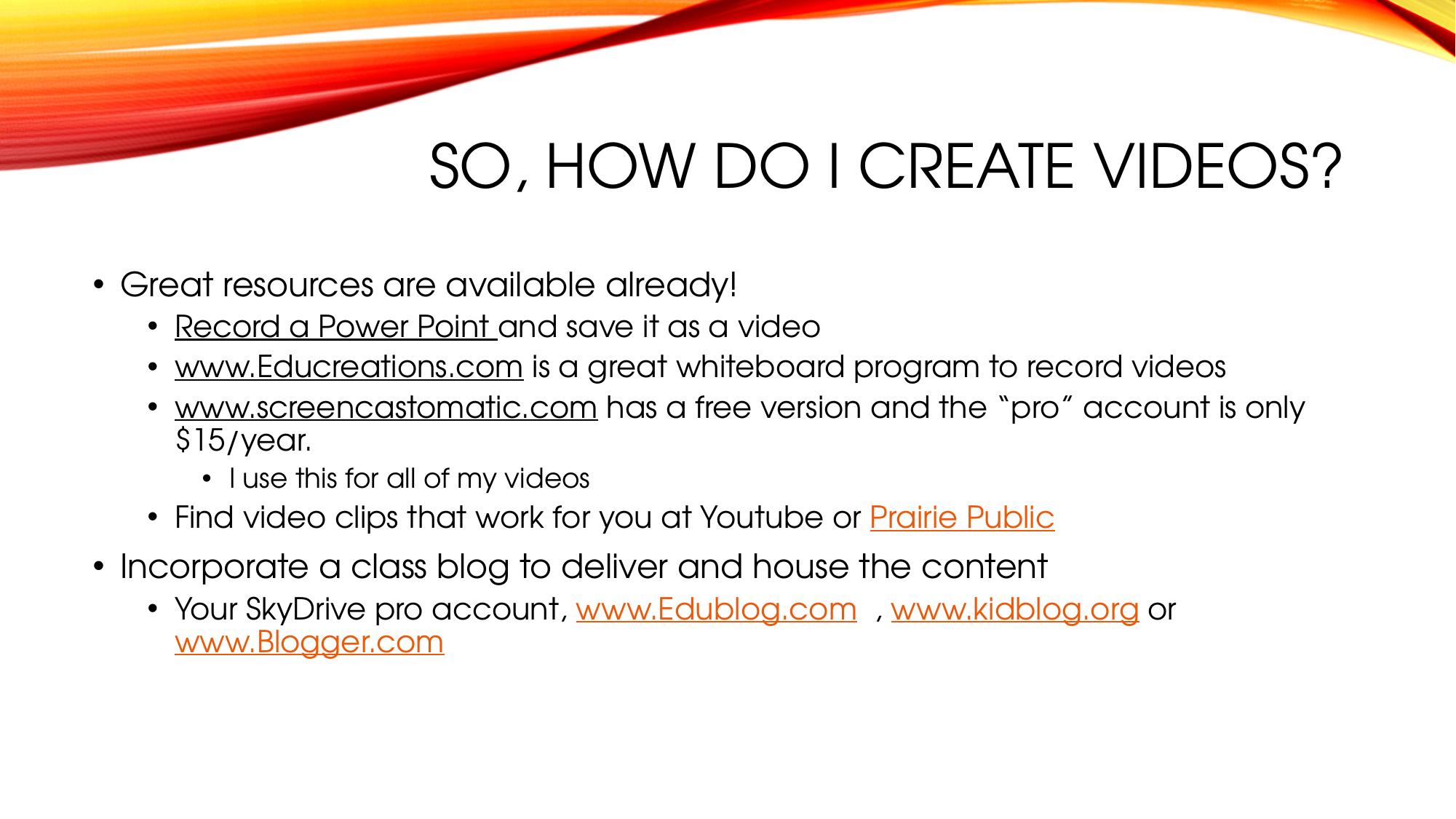

# So, how do I create videos?
Great resources are available already!
Record a Power Point and save it as a video
www.Educreations.com is a great whiteboard program to record videos
www.screencastomatic.com has a free version and the “pro” account is only $15/year.
I use this for all of my videos
Find video clips that work for you at Youtube or Prairie Public
Incorporate a class blog to deliver and house the content
Your SkyDrive pro account, www.Edublog.com  , www.kidblog.org or www.Blogger.com